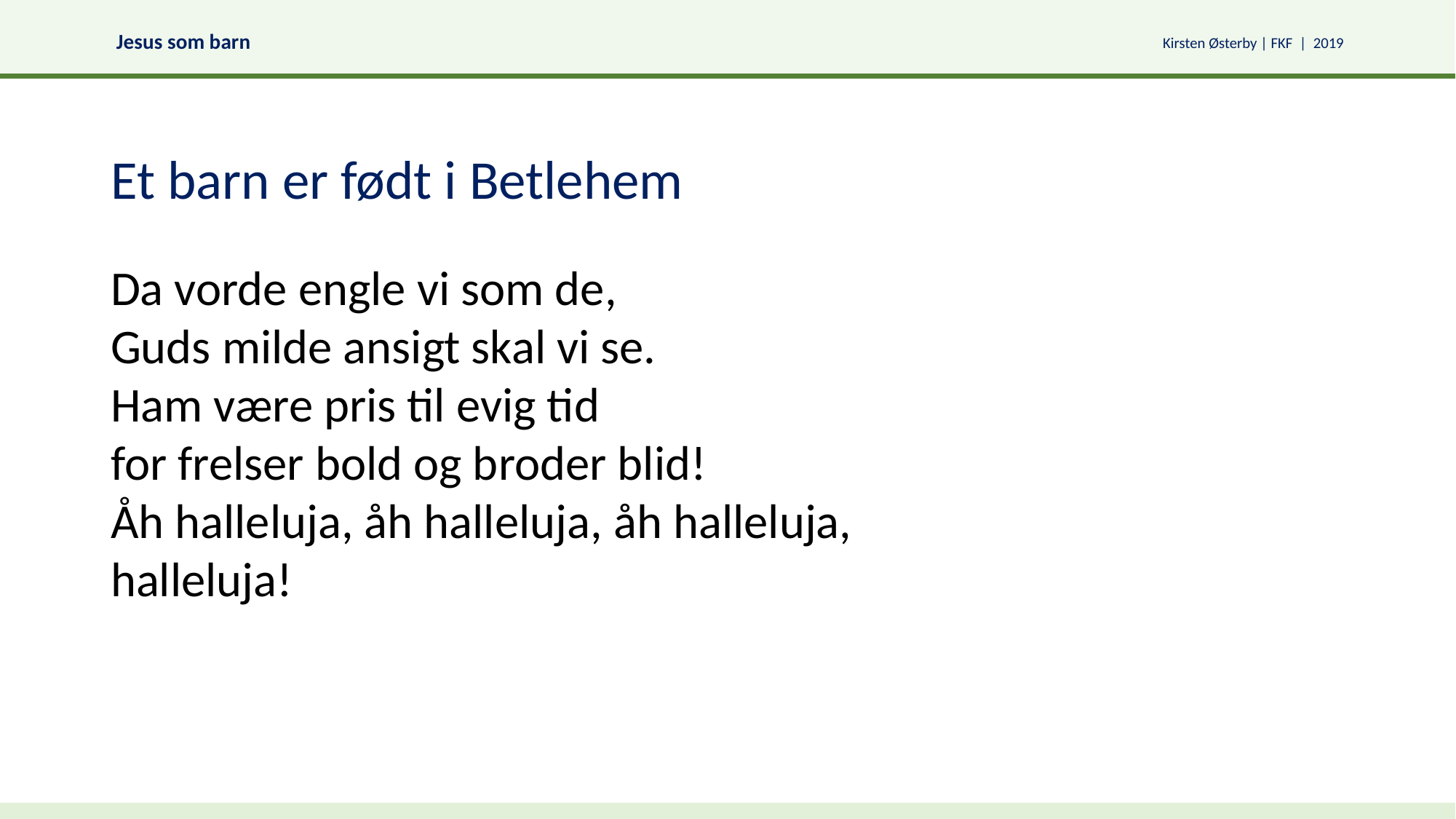

# Et barn er født i Betlehem
Da vorde engle vi som de,
Guds milde ansigt skal vi se.
Ham være pris til evig tid
for frelser bold og broder blid!
Åh halleluja, åh halleluja, åh halleluja, halleluja!